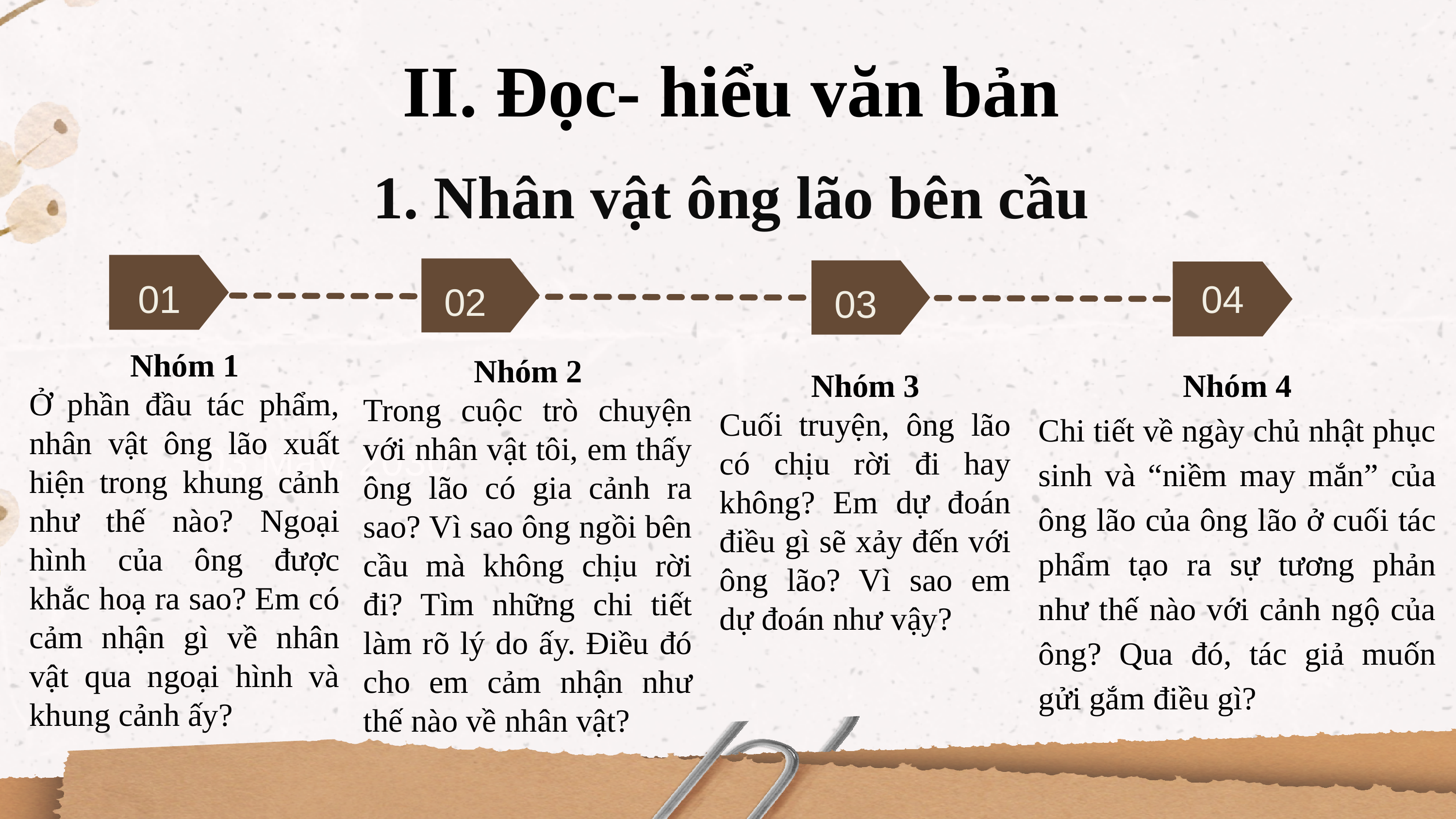

II. Đọc- hiểu văn bản
1. Nhân vật ông lão bên cầu

01

02

03

04

Nhóm 1
Ở phần đầu tác phẩm, nhân vật ông lão xuất hiện trong khung cảnh như thế nào? Ngoại hình của ông được khắc hoạ ra sao? Em có cảm nhận gì về nhân vật qua ngoại hình và khung cảnh ấy?
Nhóm 2
Trong cuộc trò chuyện với nhân vật tôi, em thấy ông lão có gia cảnh ra sao? Vì sao ông ngồi bên cầu mà không chịu rời đi? Tìm những chi tiết làm rõ lý do ấy. Điều đó cho em cảm nhận như thế nào về nhân vật?
Nhóm 4
Chi tiết về ngày chủ nhật phục sinh và “niềm may mắn” của ông lão của ông lão ở cuối tác phẩm tạo ra sự tương phản như thế nào với cảnh ngộ của ông? Qua đó, tác giả muốn gửi gắm điều gì?
Nhóm 3
Cuối truyện, ông lão có chịu rời đi hay không? Em dự đoán điều gì sẽ xảy đến với ông lão? Vì sao em dự đoán như vậy?
03 May, 2030